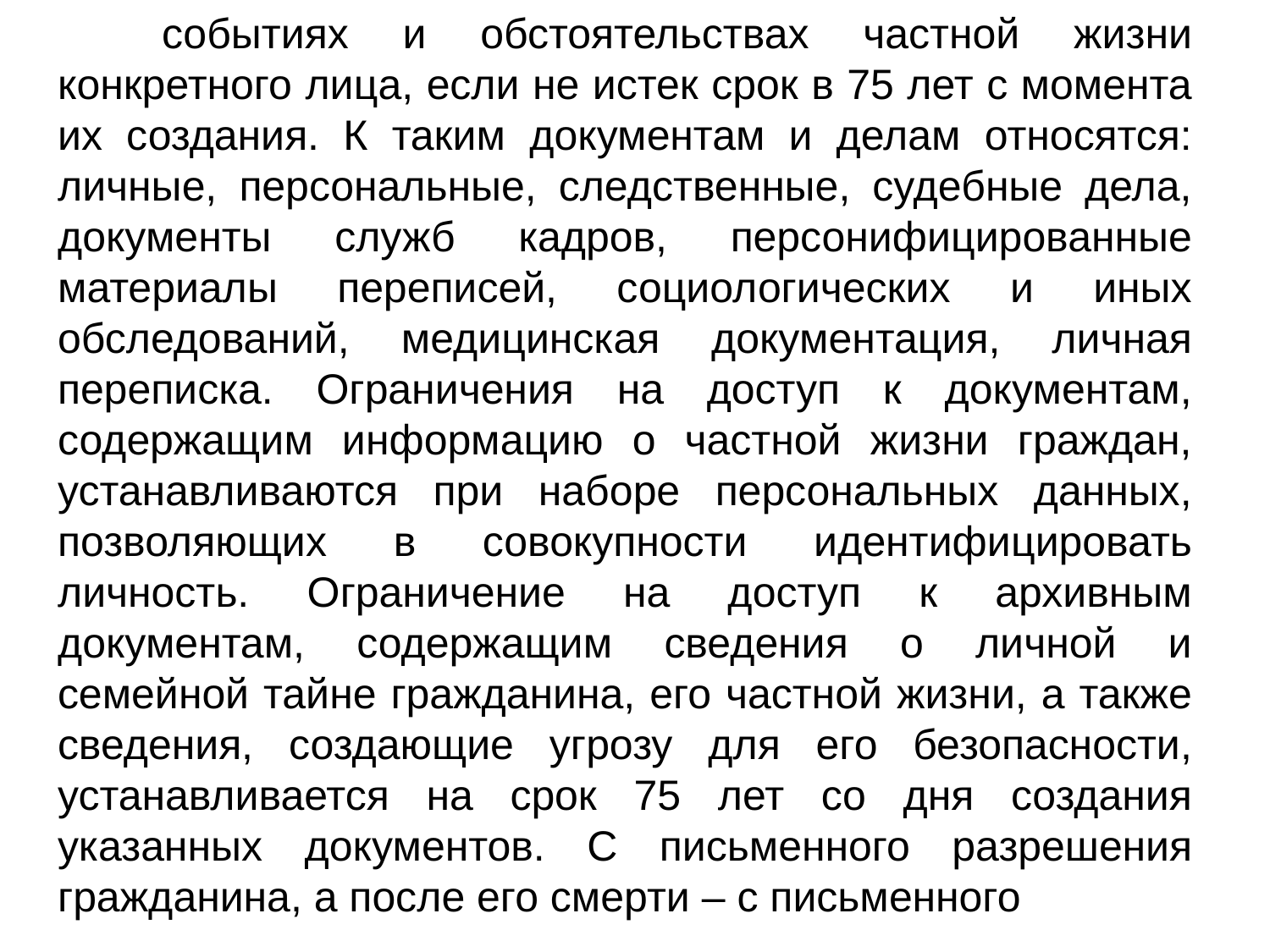

событиях и обстоятельствах частной жизни конкретного лица, если не истек срок в 75 лет с момента их создания. К таким документам и делам относятся: личные, персональные, следственные, судебные дела, документы служб кадров, персонифицированные материалы переписей, социологических и иных обследований, медицинская документация, личная переписка. Ограничения на доступ к документам, содержащим информацию о частной жизни граждан, устанавливаются при наборе персональных данных, позволяющих в совокупности идентифицировать личность. Ограничение на доступ к архивным документам, содержащим сведения о личной и семейной тайне гражданина, его частной жизни, а также сведения, создающие угрозу для его безопасности, устанавливается на срок 75 лет со дня создания указанных документов. С письменного разрешения гражданина, а после его смерти – с письменного